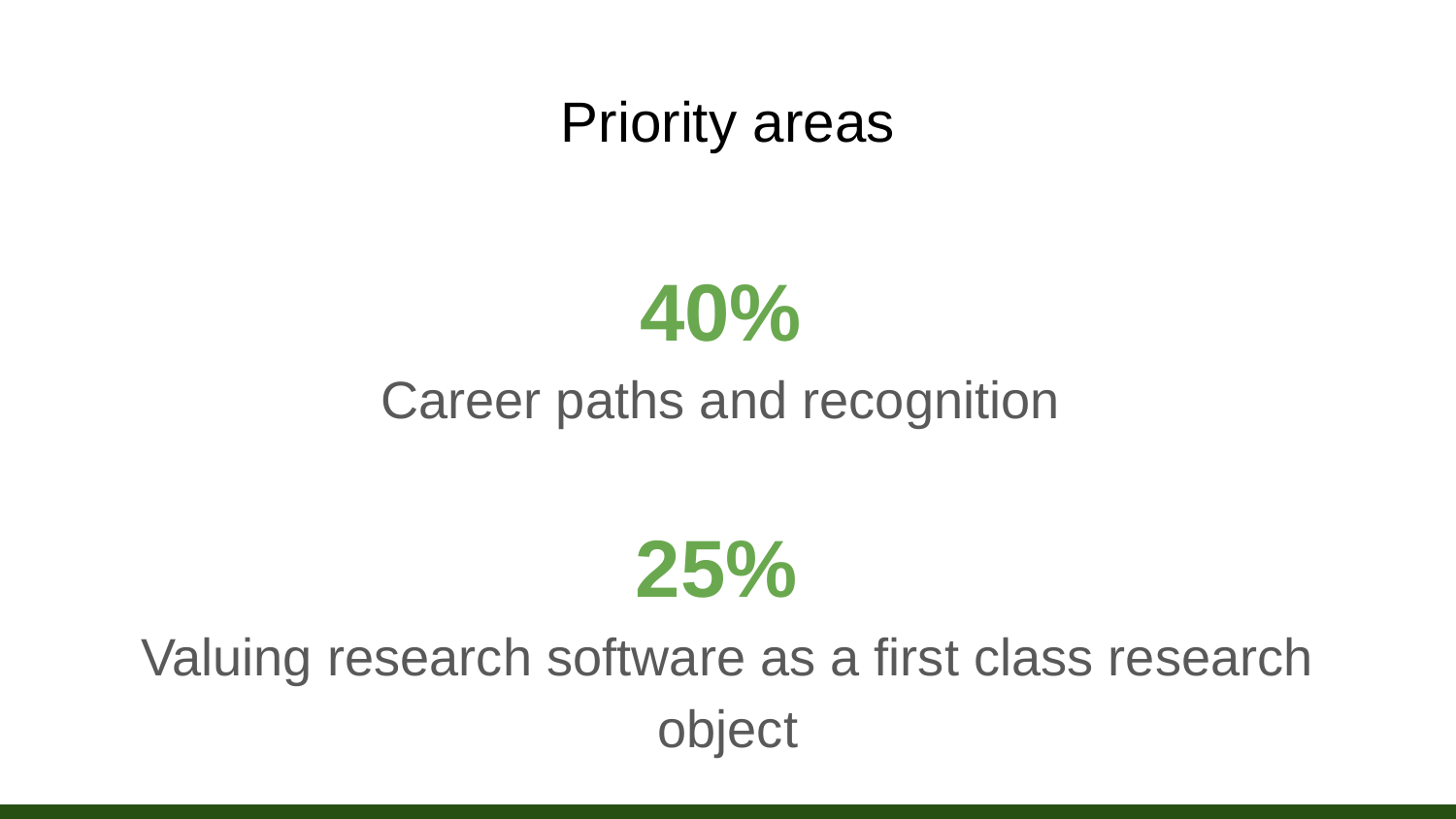

# Priority areas
40%
Career paths and recognition

25%
Valuing research software as a first class research object